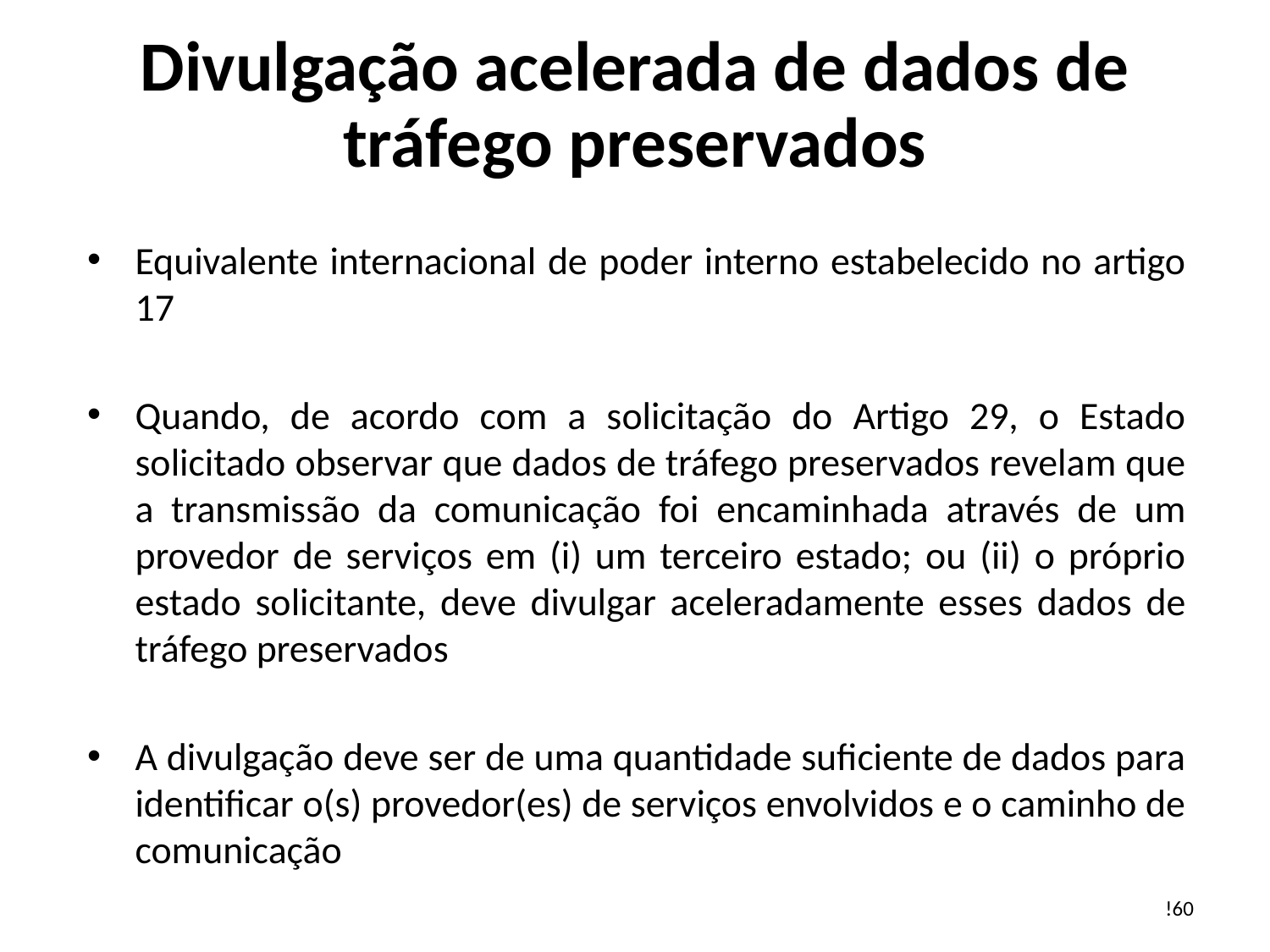

# Divulgação acelerada de dados de tráfego preservados
Equivalente internacional de poder interno estabelecido no artigo 17

Quando, de acordo com a solicitação do Artigo 29, o Estado solicitado observar que dados de tráfego preservados revelam que a transmissão da comunicação foi encaminhada através de um provedor de serviços em (i) um terceiro estado; ou (ii) o próprio estado solicitante, deve divulgar aceleradamente esses dados de tráfego preservados

A divulgação deve ser de uma quantidade suficiente de dados para identificar o(s) provedor(es) de serviços envolvidos e o caminho de comunicação
!60